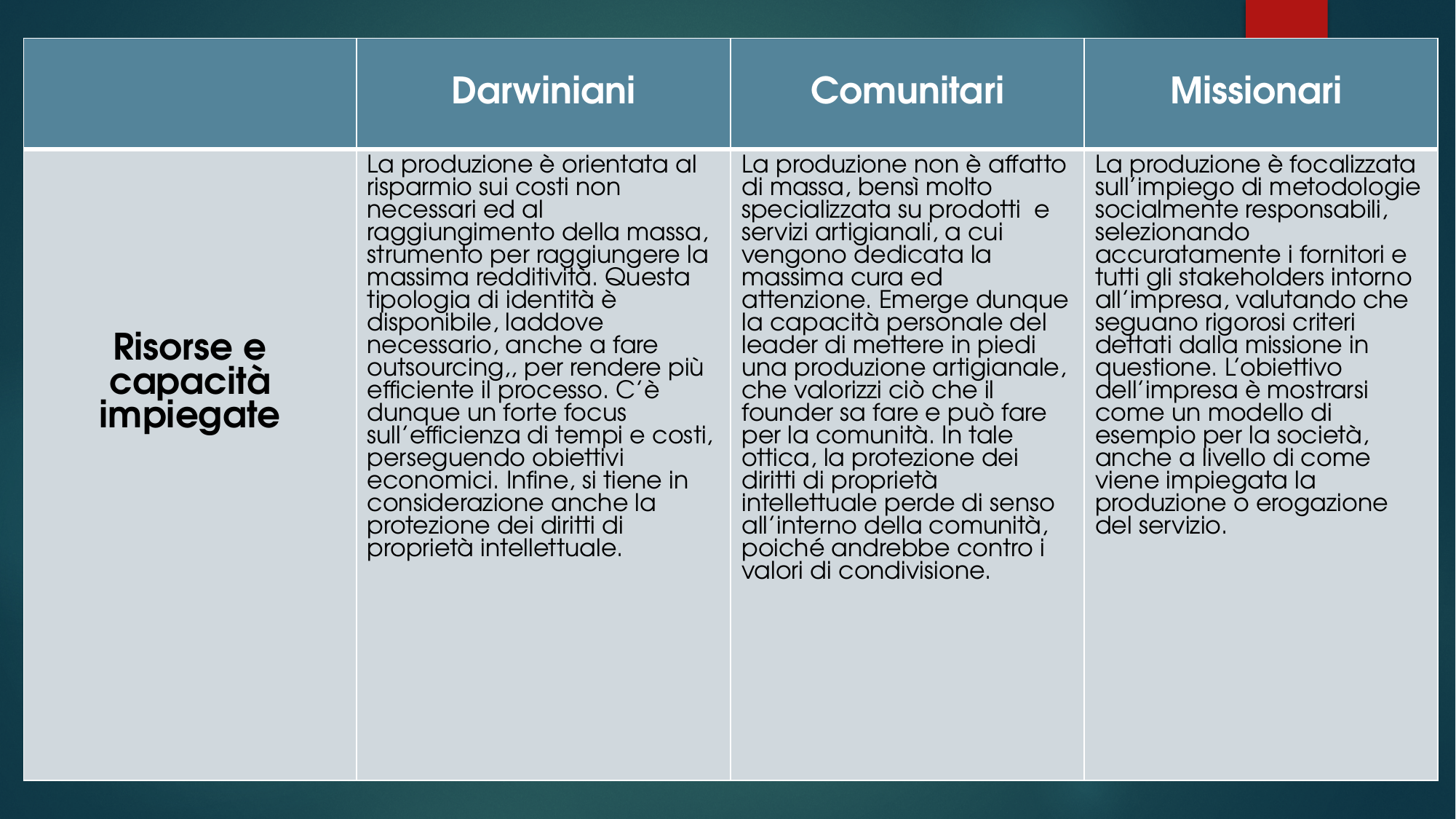

|  | Darwiniani | Comunitari | Missionari |
| --- | --- | --- | --- |
| Risorse e capacità impiegate | La produzione è orientata al risparmio sui costi non necessari ed al raggiungimento della massa, strumento per raggiungere la massima redditività. Questa tipologia di identità è disponibile, laddove necessario, anche a fare outsourcing,, per rendere più efficiente il processo. C’è dunque un forte focus sull’efficienza di tempi e costi, perseguendo obiettivi economici. Infine, si tiene in considerazione anche la protezione dei diritti di proprietà intellettuale. | La produzione non è affatto di massa, bensì molto specializzata su prodotti e servizi artigianali, a cui vengono dedicata la massima cura ed attenzione. Emerge dunque la capacità personale del leader di mettere in piedi una produzione artigianale, che valorizzi ciò che il founder sa fare e può fare per la comunità. In tale ottica, la protezione dei diritti di proprietà intellettuale perde di senso all’interno della comunità, poiché andrebbe contro i valori di condivisione. | La produzione è focalizzata sull’impiego di metodologie socialmente responsabili, selezionando accuratamente i fornitori e tutti gli stakeholders intorno all’impresa, valutando che seguano rigorosi criteri dettati dalla missione in questione. L’obiettivo dell’impresa è mostrarsi come un modello di esempio per la società, anche a livello di come viene impiegata la produzione o erogazione del servizio. |